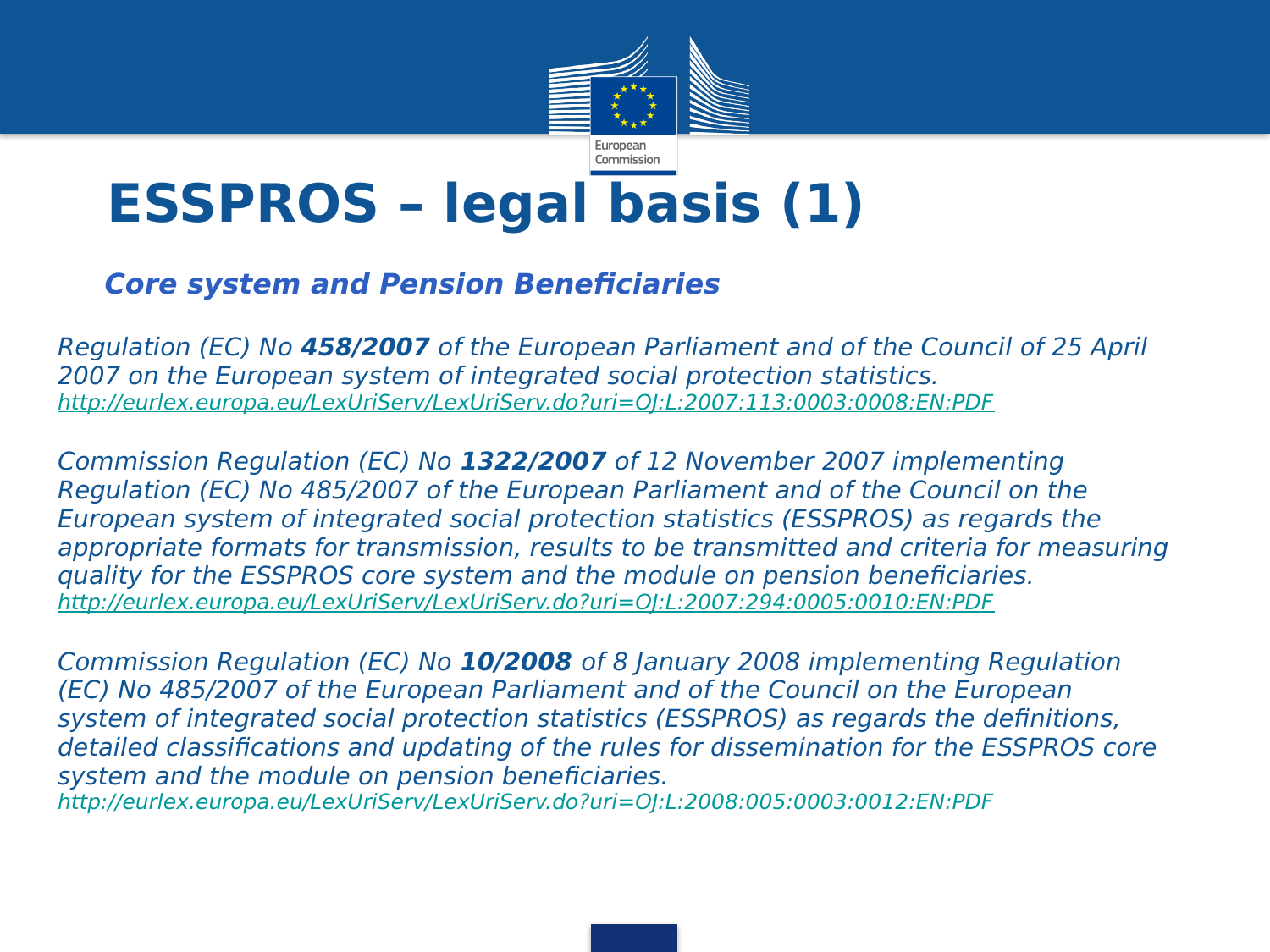

# ESSPROS – legal basis (1)
Core system and Pension Beneficiaries

Regulation (EC) No 458/2007 of the European Parliament and of the Council of 25 April
2007 on the European system of integrated social protection statistics.
http://eurlex.europa.eu/LexUriServ/LexUriServ.do?uri=OJ:L:2007:113:0003:0008:EN:PDF

Commission Regulation (EC) No 1322/2007 of 12 November 2007 implementing
Regulation (EC) No 485/2007 of the European Parliament and of the Council on the
European system of integrated social protection statistics (ESSPROS) as regards the
appropriate formats for transmission, results to be transmitted and criteria for measuring
quality for the ESSPROS core system and the module on pension beneficiaries.
http://eurlex.europa.eu/LexUriServ/LexUriServ.do?uri=OJ:L:2007:294:0005:0010:EN:PDF

Commission Regulation (EC) No 10/2008 of 8 January 2008 implementing Regulation
(EC) No 485/2007 of the European Parliament and of the Council on the European
system of integrated social protection statistics (ESSPROS) as regards the definitions,
detailed classifications and updating of the rules for dissemination for the ESSPROS core
system and the module on pension beneficiaries.
http://eurlex.europa.eu/LexUriServ/LexUriServ.do?uri=OJ:L:2008:005:0003:0012:EN:PDF